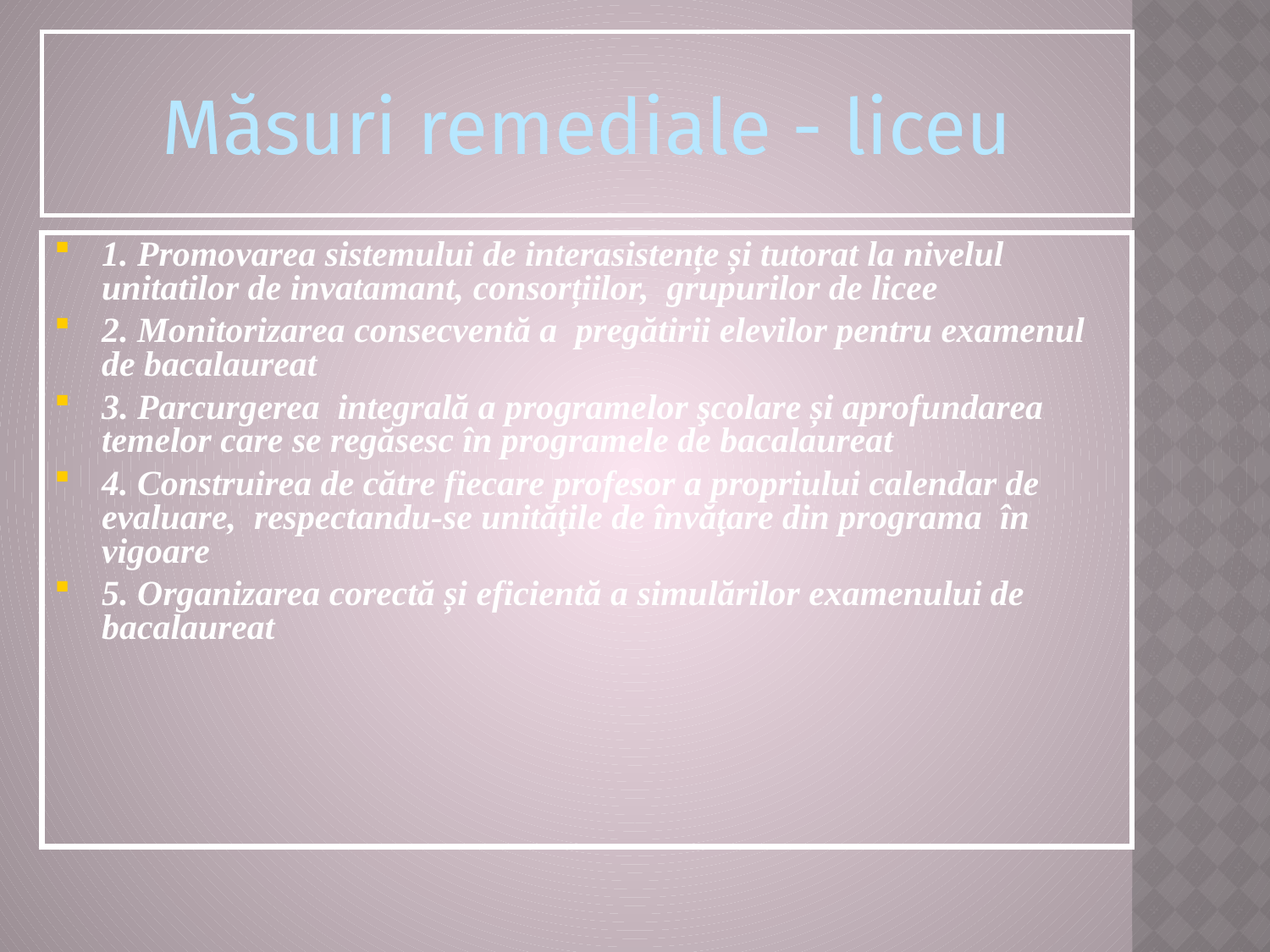

Măsuri remediale - liceu
1. Promovarea sistemului de interasistențe și tutorat la nivelul unitatilor de invatamant, consorțiilor,  grupurilor de licee
2. Monitorizarea consecventă a  pregătirii elevilor pentru examenul de bacalaureat
3. Parcurgerea  integrală a programelor şcolare și aprofundarea  temelor care se regăsesc în programele de bacalaureat
4. Construirea de către fiecare profesor a propriului calendar de evaluare,  respectandu-se unităţile de învăţare din programa  în vigoare
5. Organizarea corectă și eficientă a simulărilor examenului de bacalaureat